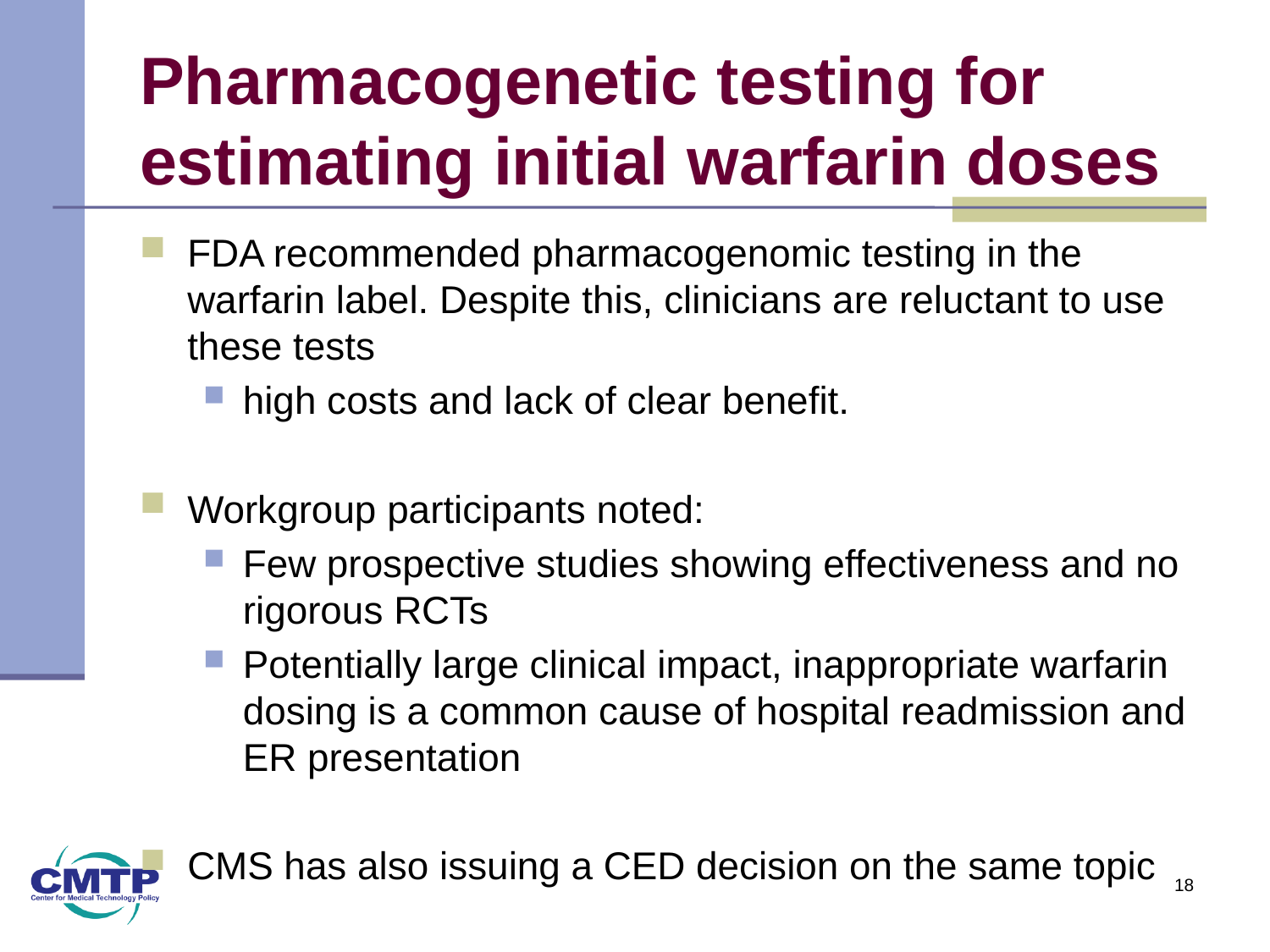

# Pharmacogenetic testing for estimating initial warfarin doses
FDA recommended pharmacogenomic testing in the warfarin label. Despite this, clinicians are reluctant to use these tests
high costs and lack of clear benefit.

Workgroup participants noted:
Few prospective studies showing effectiveness and no rigorous RCTs
Potentially large clinical impact, inappropriate warfarin dosing is a common cause of hospital readmission and ER presentation

CMS has also issuing a CED decision on the same topic
18